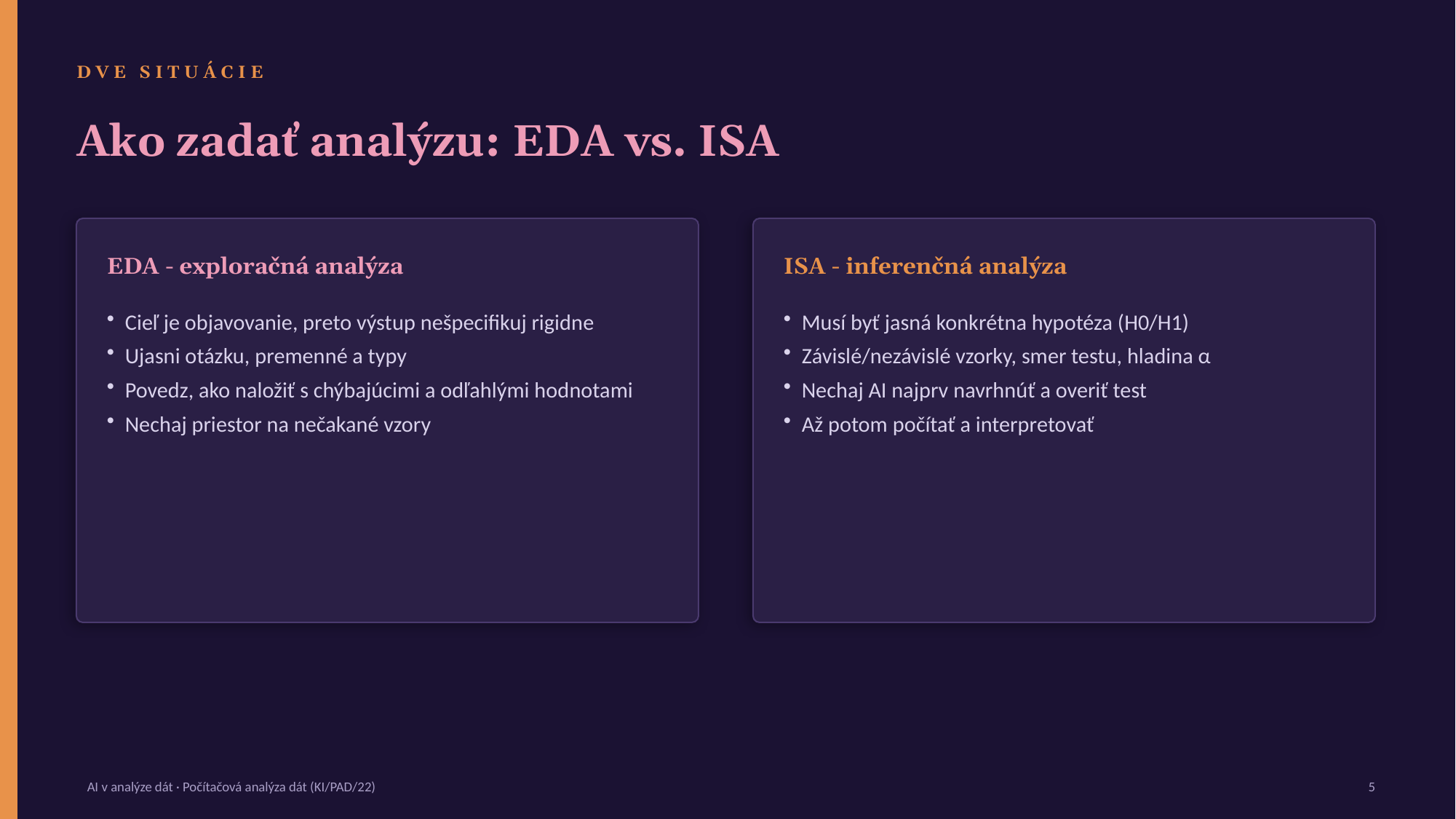

DVE SITUÁCIE
Ako zadať analýzu: EDA vs. ISA

EDA - exploračná analýza
ISA - inferenčná analýza
Cieľ je objavovanie, preto výstup nešpecifikuj rigidne
Ujasni otázku, premenné a typy
Povedz, ako naložiť s chýbajúcimi a odľahlými hodnotami
Nechaj priestor na nečakané vzory
Musí byť jasná konkrétna hypotéza (H0/H1)
Závislé/nezávislé vzorky, smer testu, hladina α
Nechaj AI najprv navrhnúť a overiť test
Až potom počítať a interpretovať
AI v analýze dát · Počítačová analýza dát (KI/PAD/22)
5